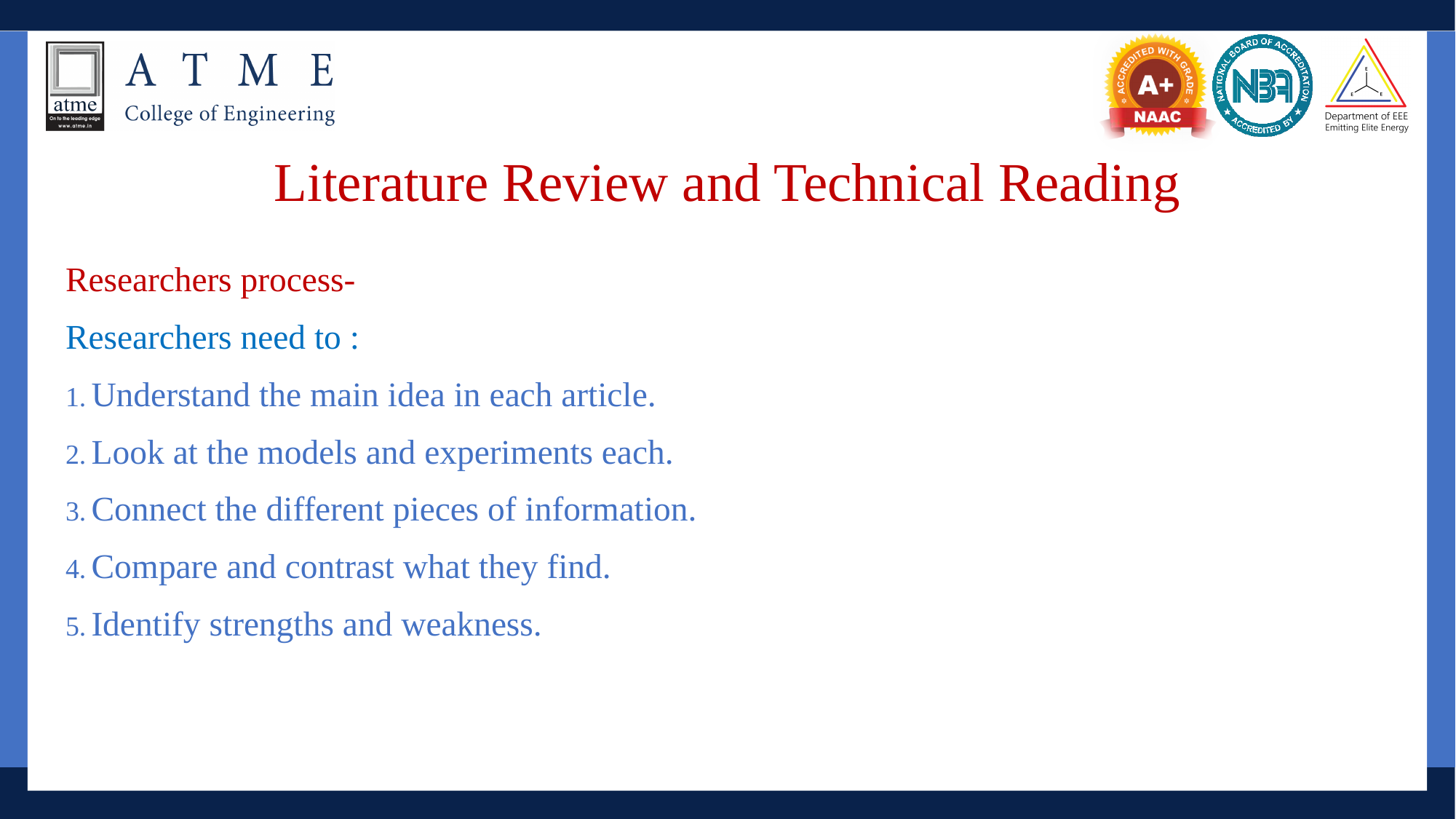

# Literature Review and Technical Reading
Researchers process-
Researchers need to :
Understand the main idea in each article.
Look at the models and experiments each.
Connect the different pieces of information.
Compare and contrast what they find.
Identify strengths and weakness.